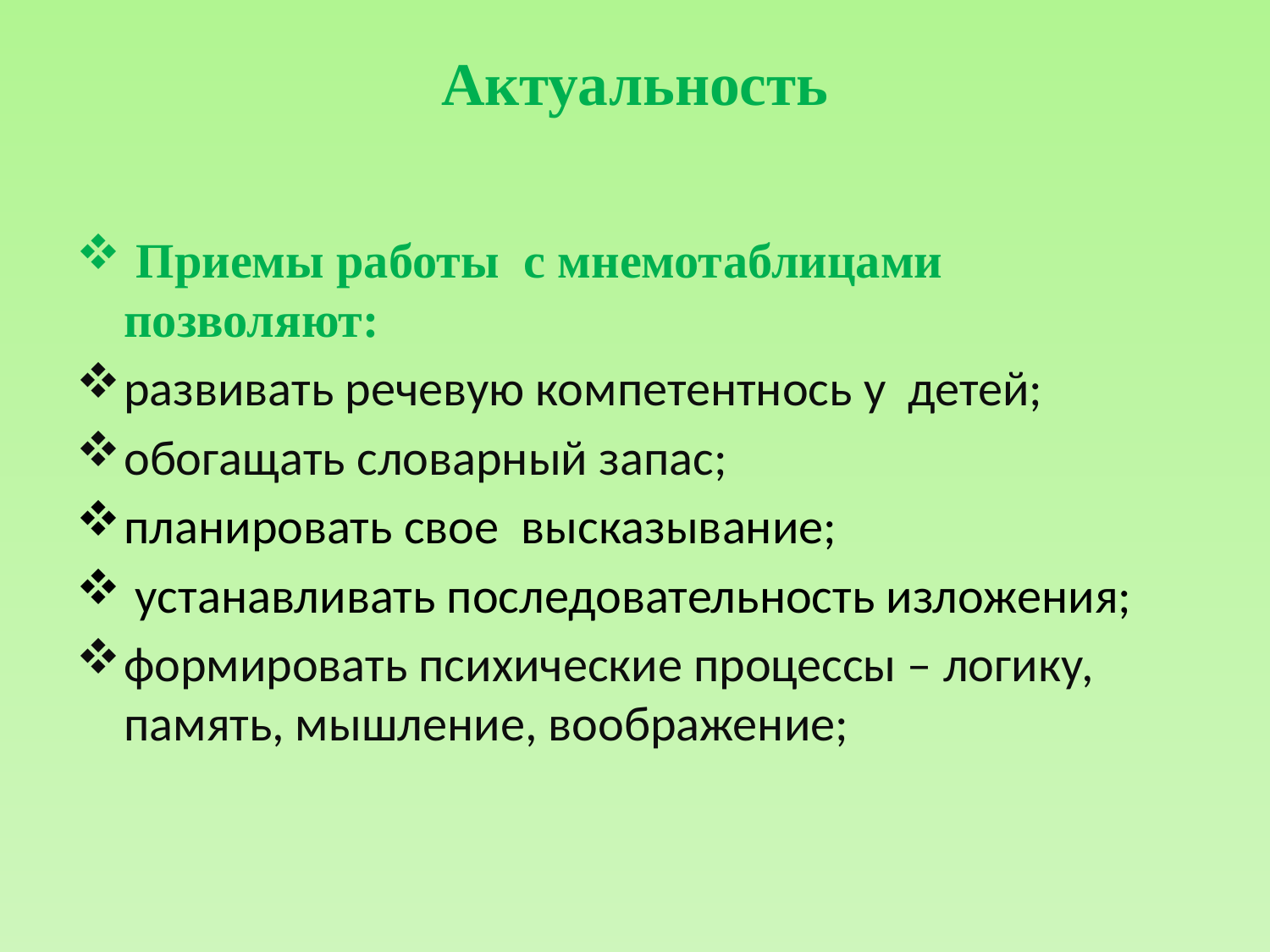

# Актуальность
 Приемы работы  с мнемотаблицами позволяют:
развивать речевую компетентнось у  детей;
обогащать словарный запас;
планировать свое  высказывание;
 устанавливать последовательность изложения;
формировать психические процессы – логику, память, мышление, воображение;